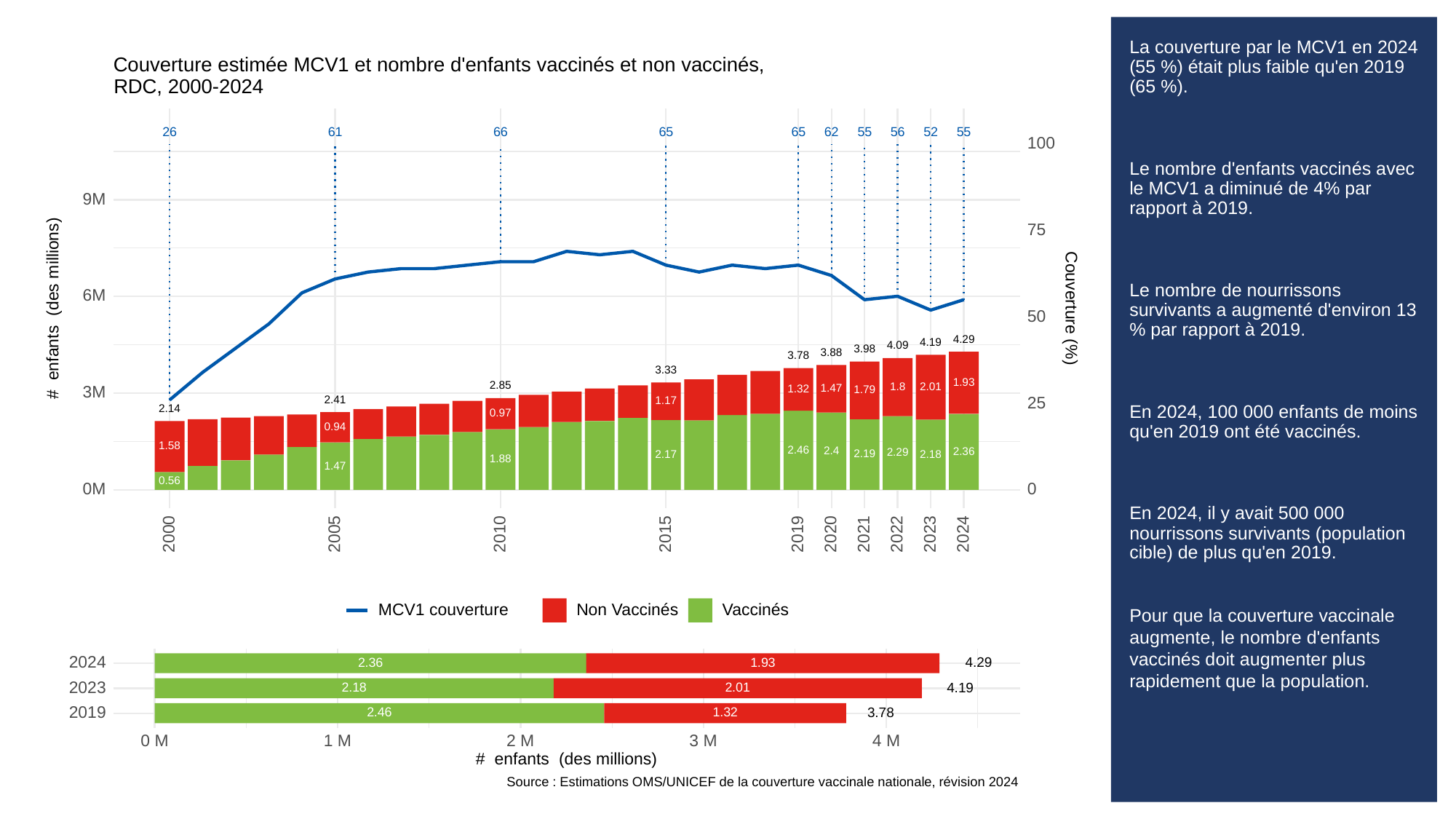

# La couverture par le MCV1 en 2024 (55 %) était plus faible qu'en 2019 (65 %).

Le nombre d'enfants vaccinés avec le MCV1 a diminué de 4% par rapport à 2019.

Le nombre de nourrissons survivants a augmenté d'environ 13 % par rapport à 2019.

En 2024, 100 000 enfants de moins qu'en 2019 ont été vaccinés.

En 2024, il y avait 500 000 nourrissons survivants (population cible) de plus qu'en 2019.

Pour que la couverture vaccinale augmente, le nombre d'enfants vaccinés doit augmenter plus rapidement que la population.

Couverture estimée MCV1 et nombre d'enfants vaccinés et non vaccinés,
RDC, 2000-2024

26
61
66
65
65
62
56
52
55
55
100

9M

75

6M

#  enfants  (des millions)
Couverture (%)
50
4.29
4.19
4.09

3.98
3.88

3.78

3.33

1.93

2.85

1.8
2.01
1.47
1.32

1.79
3M

2.41
1.17
25

2.14

0.97

0.94

1.58

2.46

2.4
2.36
2.29
2.19
2.18
2.17

1.88

1.47

0.56
0M
0

2023
2000
2005
2010
2015
2019
2020
2021
2022
2024

MCV1 couverture
Non Vaccinés
Vaccinés

2024
4.29
2.36
1.93

2023
4.19
2.18
2.01

2019
3.78
1.32
2.46

3 M
0 M
1 M
2 M
4 M
#  enfants  (des millions)
Source : Estimations OMS/UNICEF de la couverture vaccinale nationale, révision 2024